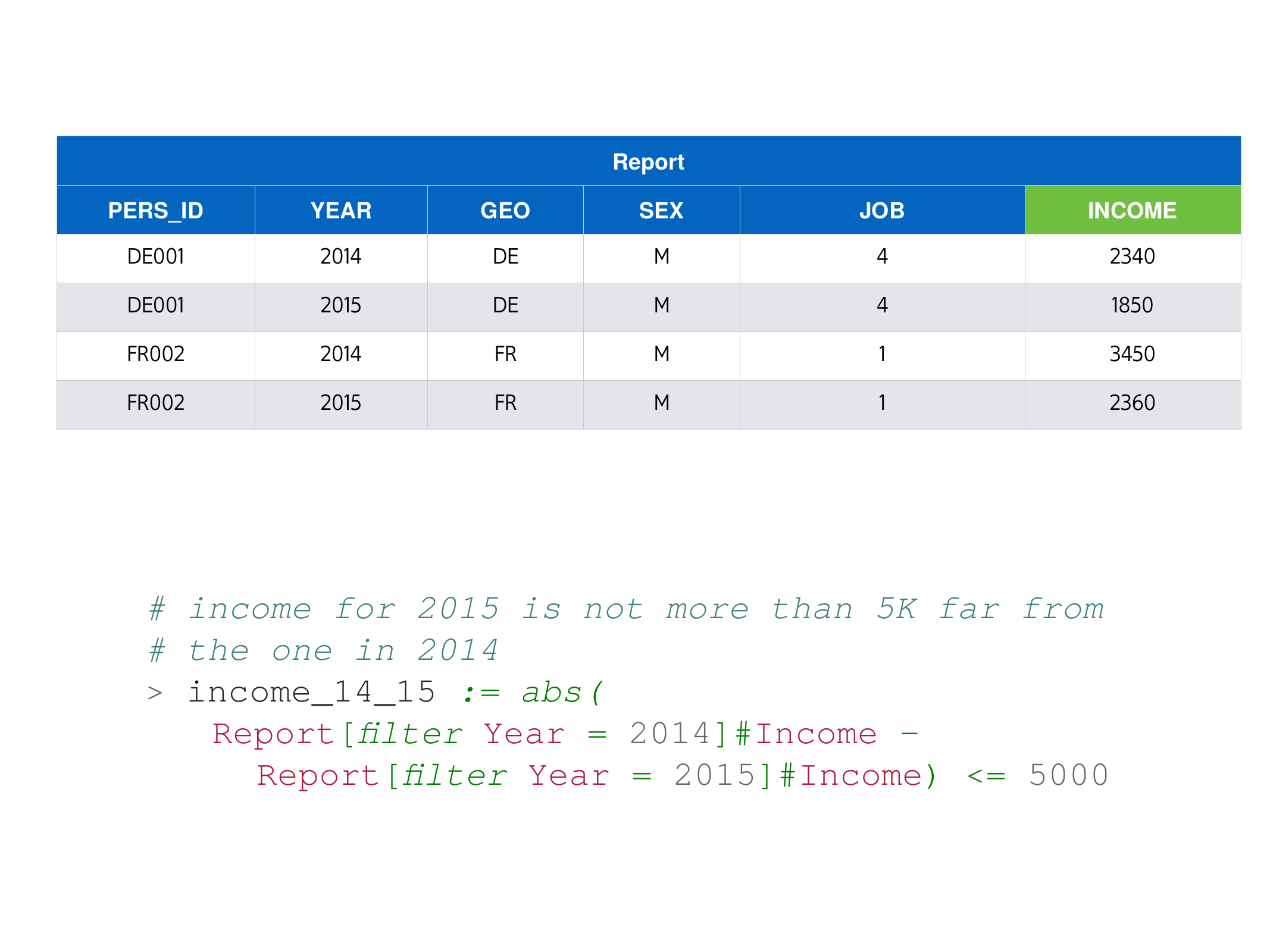

| Report |  |  |  |  |  |
| --- | --- | --- | --- | --- | --- |
| PERS\_ID | YEAR | GEO | SEX | JOB | INCOME |
| DE001 | 2014 | DE | M | 4 | 2340 |
| DE001 | 2015 | DE | M | 4 | 1850 |
| FR002 | 2014 | FR | M | 1 | 3450 |
| FR002 | 2015 | FR | M | 1 | 2360 |

# income for 2015 is not more than 5K far from
# the one in 2014
> income_14_15 := abs(
Report[filter Year = 2014]#Income -
Report[filter Year = 2015]#Income) <= 5000
14